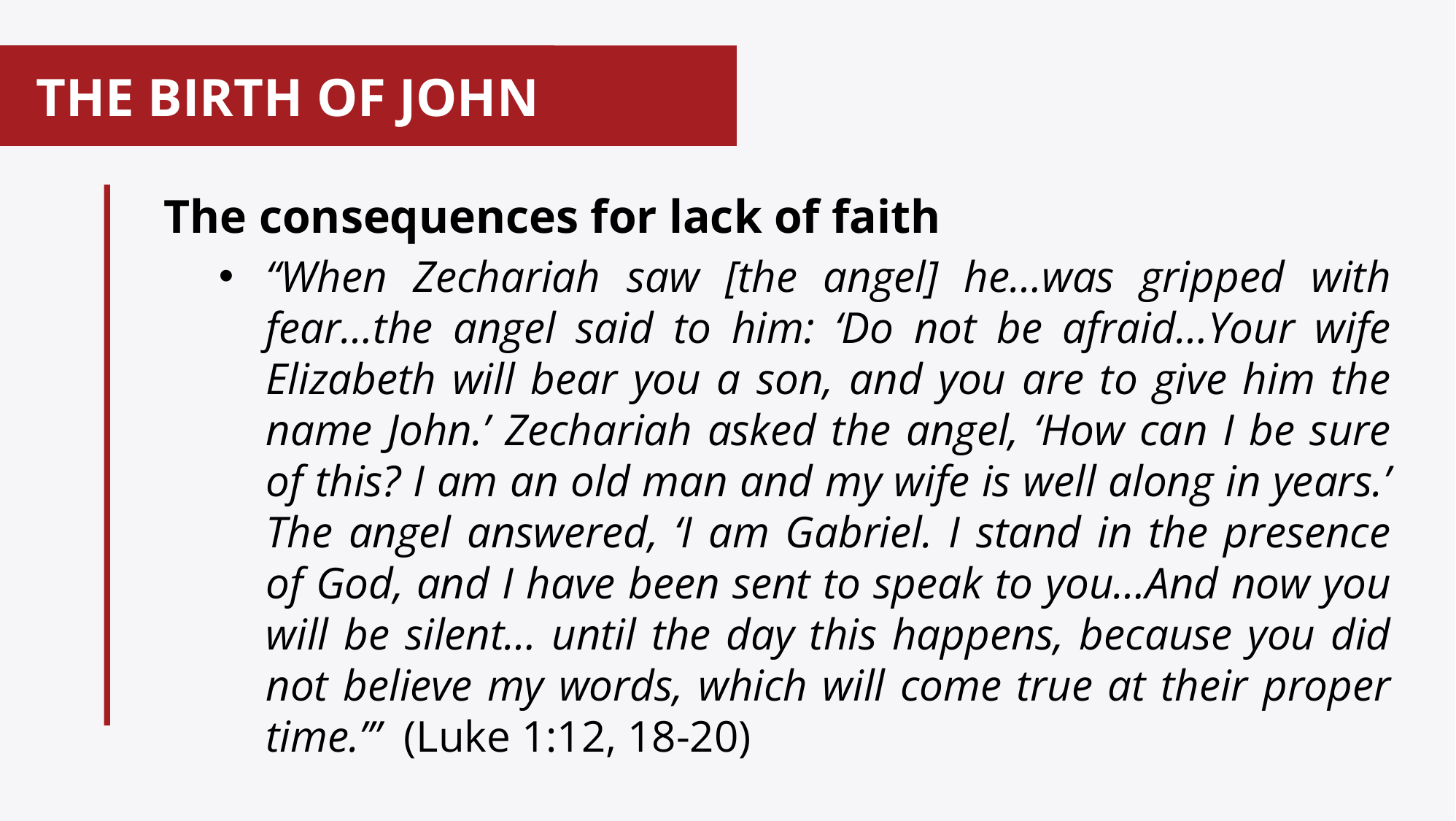

# THE BIRTH OF JOHN
The consequences for lack of faith

“When Zechariah saw [the angel] he…was gripped with fear…the angel said to him: ‘Do not be afraid…Your wife Elizabeth will bear you a son, and you are to give him the name John.’ Zechariah asked the angel, ‘How can I be sure of this? I am an old man and my wife is well along in years.’ The angel answered, ‘I am Gabriel. I stand in the presence of God, and I have been sent to speak to you…And now you will be silent… until the day this happens, because you did not believe my words, which will come true at their proper time.’”  (Luke 1:12, 18-20)